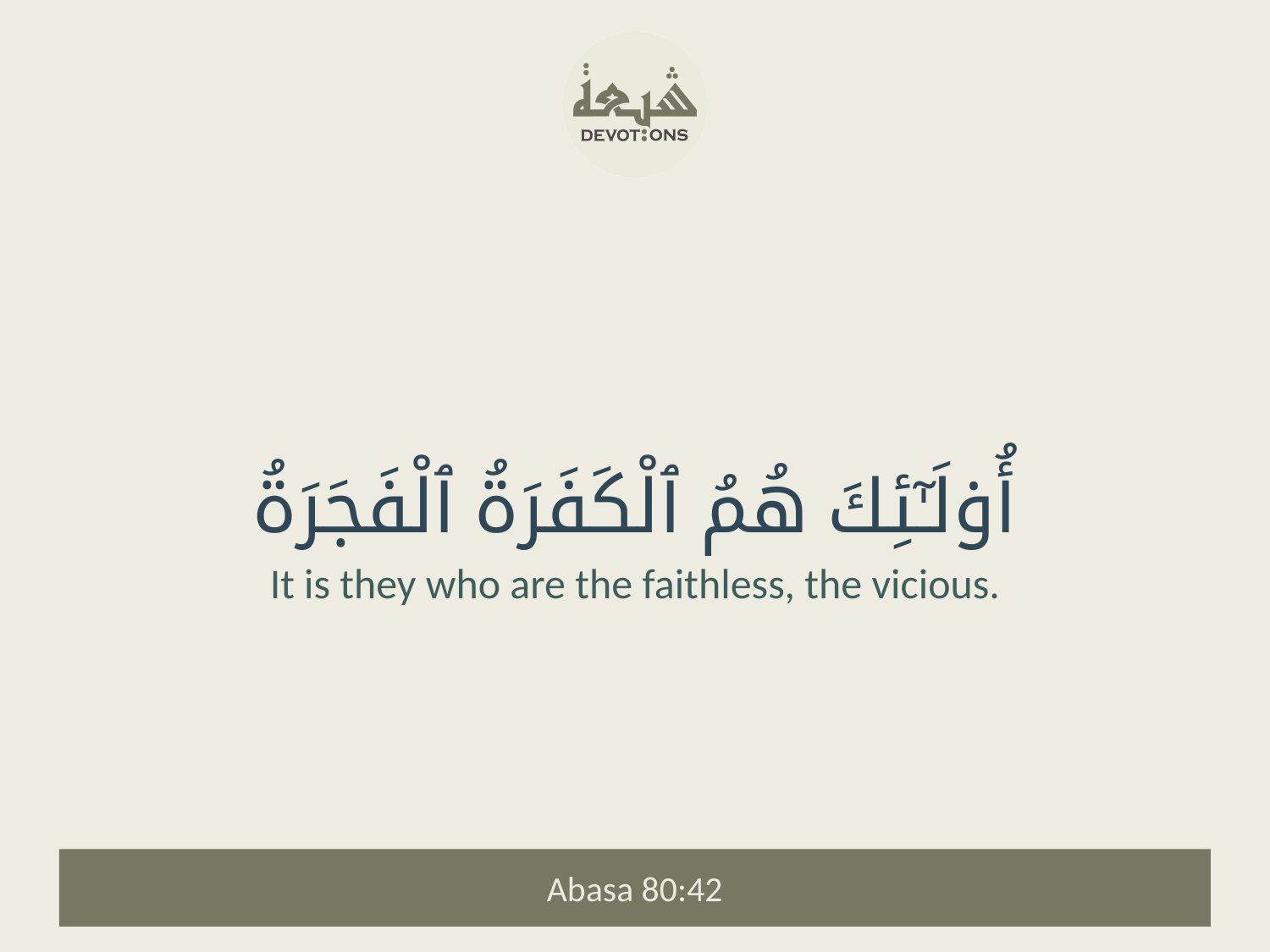

أُو۟لَـٰٓئِكَ هُمُ ٱلْكَفَرَةُ ٱلْفَجَرَةُ
It is they who are the faithless, the vicious.
Abasa 80:42